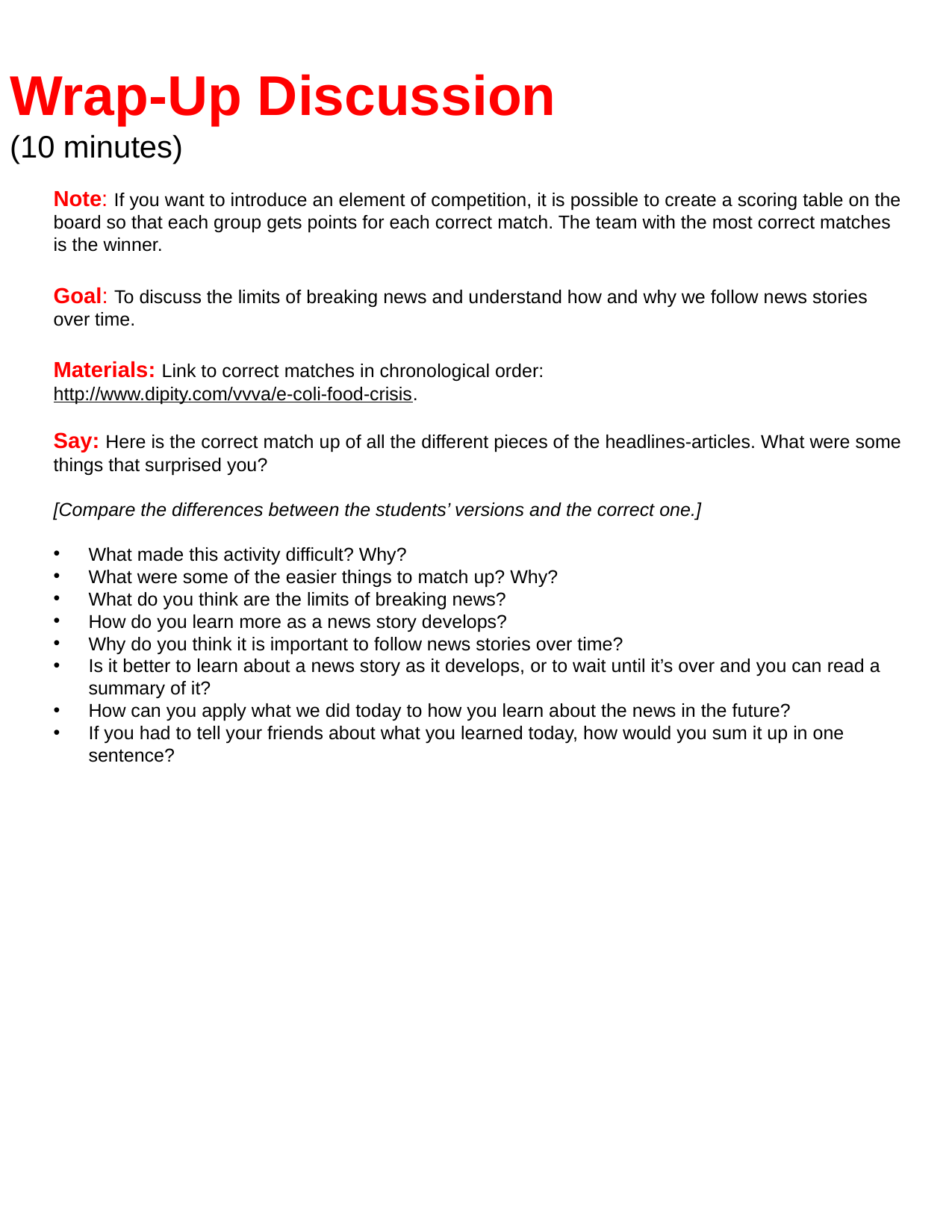

Wrap-Up Discussion
(10 minutes)
Note: If you want to introduce an element of competition, it is possible to create a scoring table on the board so that each group gets points for each correct match. The team with the most correct matches is the winner.

Goal: To discuss the limits of breaking news and understand how and why we follow news stories over time.

Materials: Link to correct matches in chronological order:
http://www.dipity.com/vvva/e-coli-food-crisis.

Say: Here is the correct match up of all the different pieces of the headlines-articles. What were some things that surprised you?

[Compare the differences between the students’ versions and the correct one.]

What made this activity difficult? Why?
What were some of the easier things to match up? Why?
What do you think are the limits of breaking news?
How do you learn more as a news story develops?
Why do you think it is important to follow news stories over time?
Is it better to learn about a news story as it develops, or to wait until it’s over and you can read a summary of it?
How can you apply what we did today to how you learn about the news in the future?
If you had to tell your friends about what you learned today, how would you sum it up in one sentence?